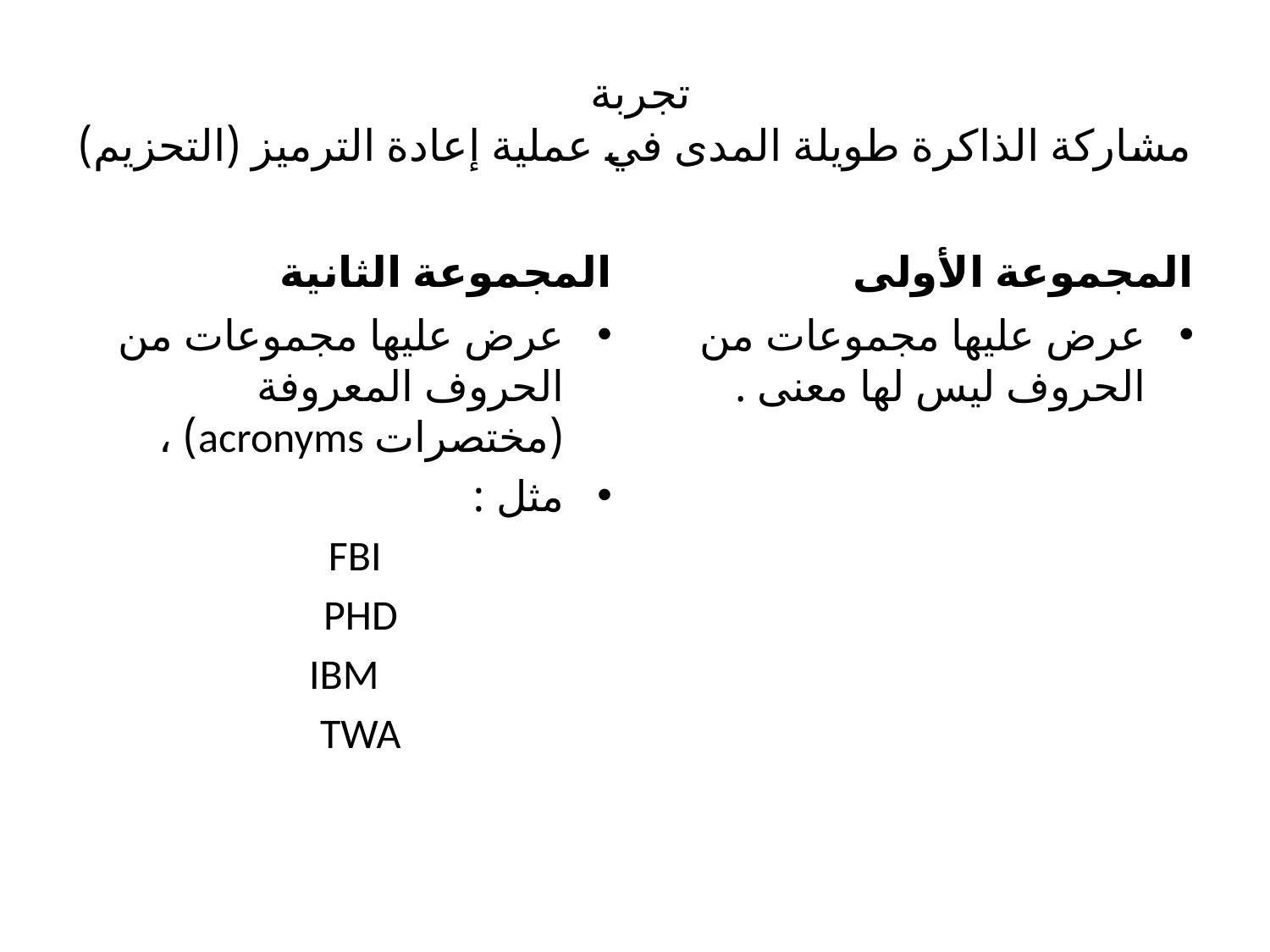

# تجربة مشاركة الذاكرة طويلة المدى في عملية إعادة الترميز (التحزيم)
المجموعة الثانية
المجموعة الأولى
عرض عليها مجموعات من الحروف المعروفة (مختصرات acronyms) ،
مثل :
 FBI
PHD
IBM
TWA

عرض عليها مجموعات من الحروف ليس لها معنى .